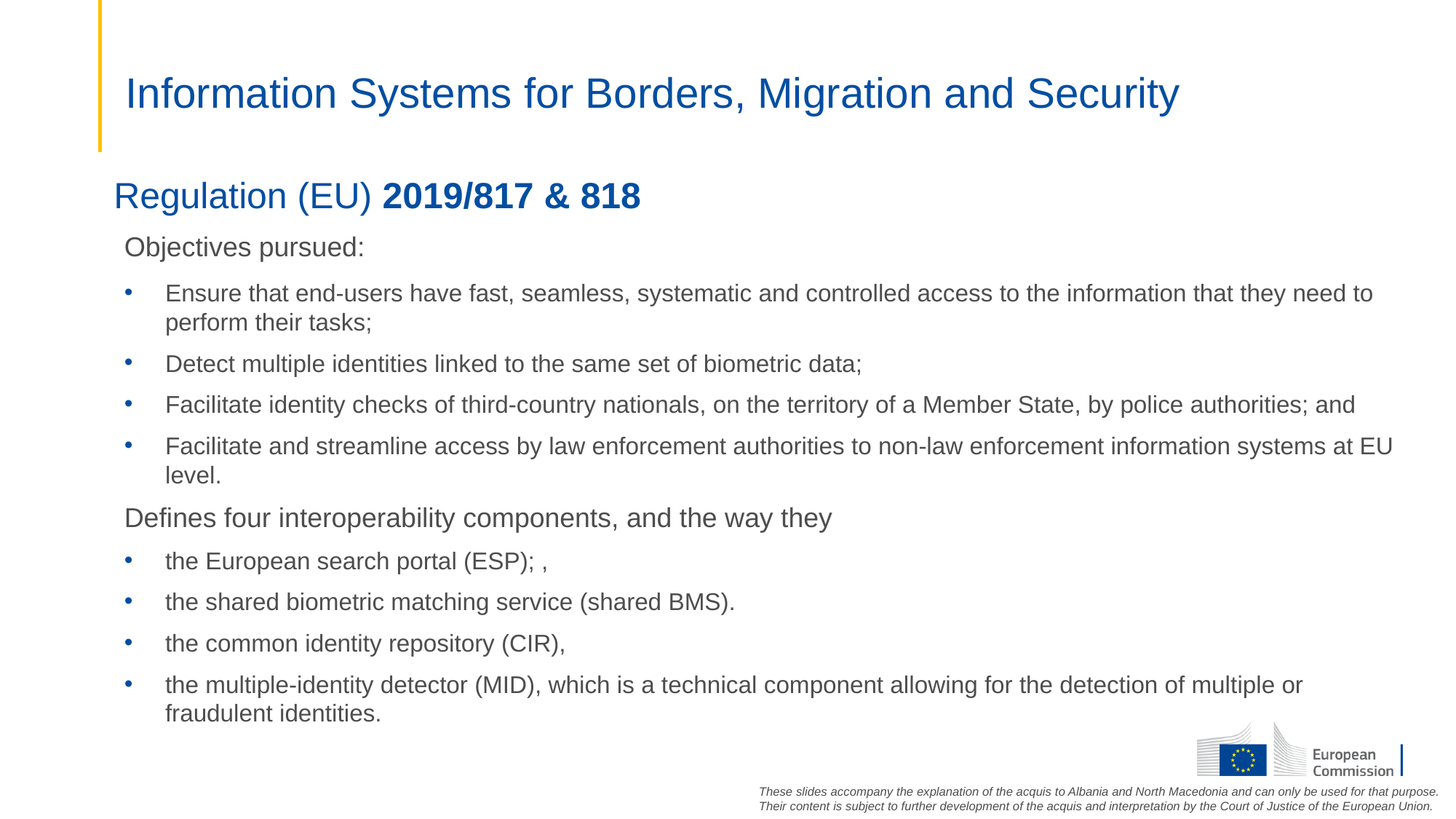

# Information Systems for Borders, Migration and Security
Regulation (EU) 2019/817 & 818
Objectives pursued:
Ensure that end-users have fast, seamless, systematic and controlled access to the information that they need to perform their tasks;
Detect multiple identities linked to the same set of biometric data;
Facilitate identity checks of third-country nationals, on the territory of a Member State, by police authorities; and
Facilitate and streamline access by law enforcement authorities to non-law enforcement information systems at EU level.
Defines four interoperability components, and the way they
the European search portal (ESP); ,
the shared biometric matching service (shared BMS).
the common identity repository (CIR),
the multiple-identity detector (MID), which is a technical component allowing for the detection of multiple or fraudulent identities.